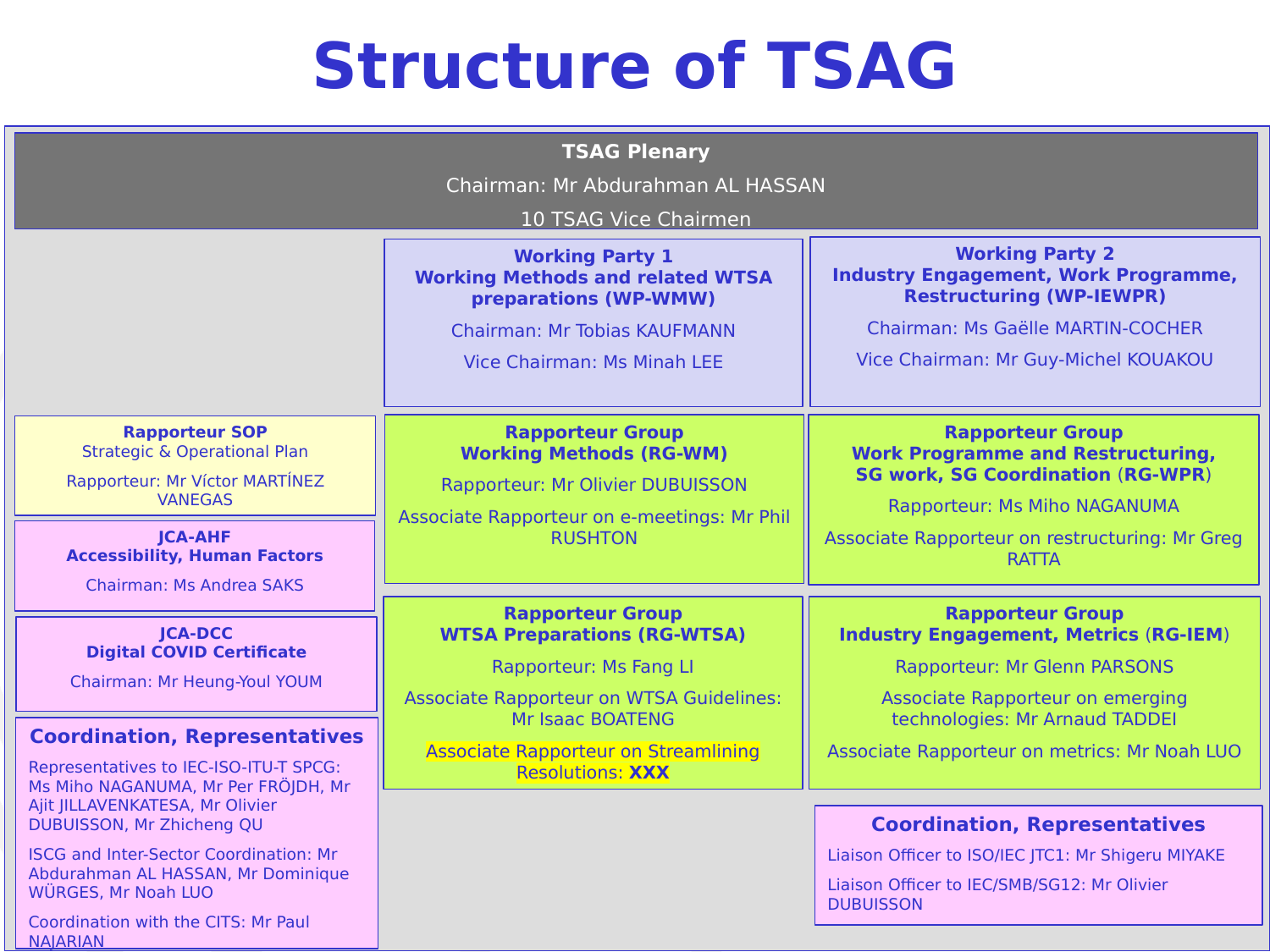

# Structure of TSAG

TSAG Plenary
Chairman: Mr Abdurahman AL HASSAN
10 TSAG Vice Chairmen
Working Party 2
Industry Engagement, Work Programme, Restructuring (WP-IEWPR)
Chairman: Ms Gaëlle MARTIN-COCHER
Vice Chairman: Mr Guy-Michel KOUAKOU
Working Party 1
Working Methods and related WTSA preparations (WP-WMW)
Chairman: Mr Tobias KAUFMANN
Vice Chairman: Ms Minah LEE
Rapporteur Group
Working Methods (RG-WM)
Rapporteur: Mr Olivier DUBUISSON
Associate Rapporteur on e-meetings: Mr Phil RUSHTON
Rapporteur Group
Work Programme and Restructuring,
SG work, SG Coordination (RG-WPR)
Rapporteur: Ms Miho NAGANUMA
Associate Rapporteur on restructuring: Mr Greg RATTA
Rapporteur SOP
Strategic & Operational Plan
Rapporteur: Mr Víctor MARTÍNEZ VANEGAS

JCA-AHF
Accessibility, Human Factors
Chairman: Ms Andrea SAKS
Rapporteur Group
WTSA Preparations (RG-WTSA)
Rapporteur: Ms Fang LI
Associate Rapporteur on WTSA Guidelines: Mr Isaac BOATENG
Associate Rapporteur on Streamlining Resolutions: XXX
Rapporteur Group
Industry Engagement, Metrics (RG-IEM)
Rapporteur: Mr Glenn PARSONS
Associate Rapporteur on emerging technologies: Mr Arnaud TADDEI
Associate Rapporteur on metrics: Mr Noah LUO
JCA-DCC
Digital COVID Certificate
Chairman: Mr Heung-Youl YOUM
Coordination, Representatives
Representatives to IEC-ISO-ITU-T SPCG: Ms Miho NAGANUMA, Mr Per FRÖJDH, Mr Ajit JILLAVENKATESA, Mr Olivier DUBUISSON, Mr Zhicheng QU
ISCG and Inter-Sector Coordination: Mr Abdurahman AL HASSAN, Mr Dominique WÜRGES, Mr Noah LUO
Coordination with the CITS: Mr Paul NAJARIAN
Coordination, Representatives
Liaison Officer to ISO/IEC JTC1: Mr Shigeru MIYAKE
Liaison Officer to IEC/SMB/SG12: Mr Olivier DUBUISSON